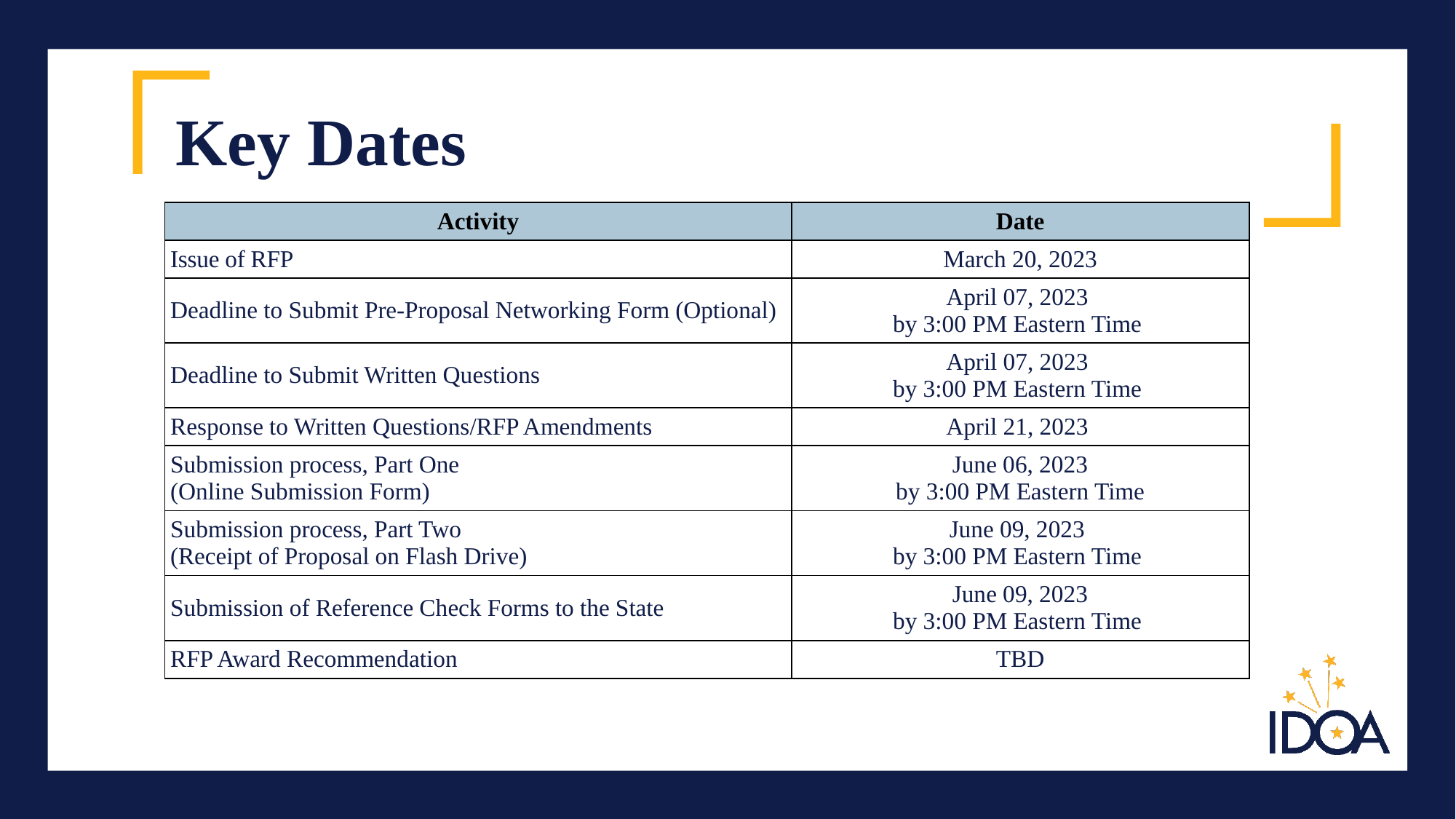

# Key Dates
| Activity | Date |
| --- | --- |
| Issue of RFP | March 20, 2023 |
| Deadline to Submit Pre-Proposal Networking Form (Optional) | April 07, 2023 by 3:00 PM Eastern Time |
| Deadline to Submit Written Questions | April 07, 2023 by 3:00 PM Eastern Time |
| Response to Written Questions/RFP Amendments | April 21, 2023 |
| Submission process, Part One (Online Submission Form) | June 06, 2023 by 3:00 PM Eastern Time |
| Submission process, Part Two (Receipt of Proposal on Flash Drive) | June 09, 2023 by 3:00 PM Eastern Time |
| Submission of Reference Check Forms to the State | June 09, 2023 by 3:00 PM Eastern Time |
| RFP Award Recommendation | TBD |